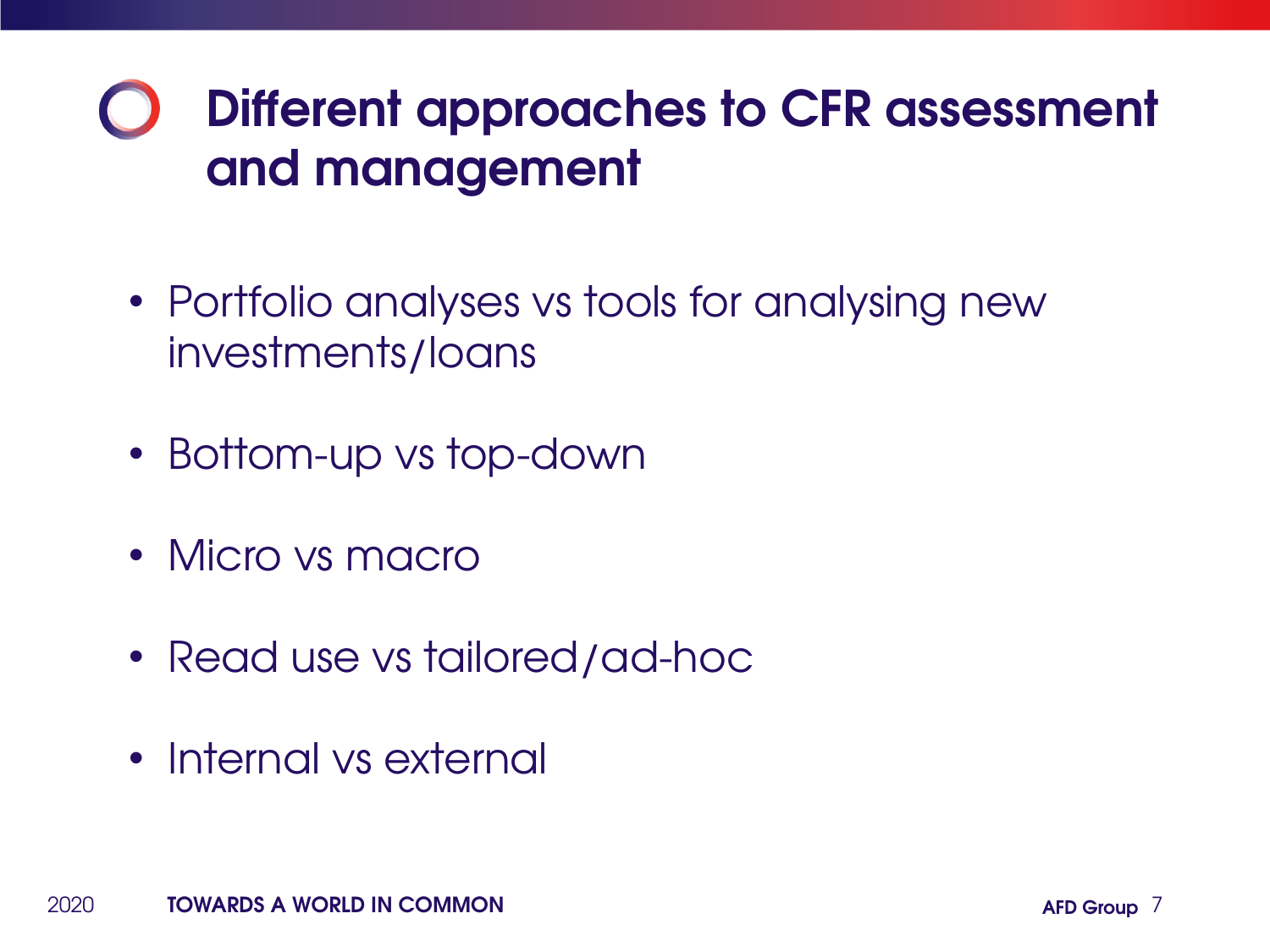

# Different approaches to CFR assessment and management
Portfolio analyses vs tools for analysing new investments/loans

Bottom-up vs top-down

Micro vs macro

Read use vs tailored/ad-hoc

Internal vs external

2020
TOWARDS A WORLD IN COMMON